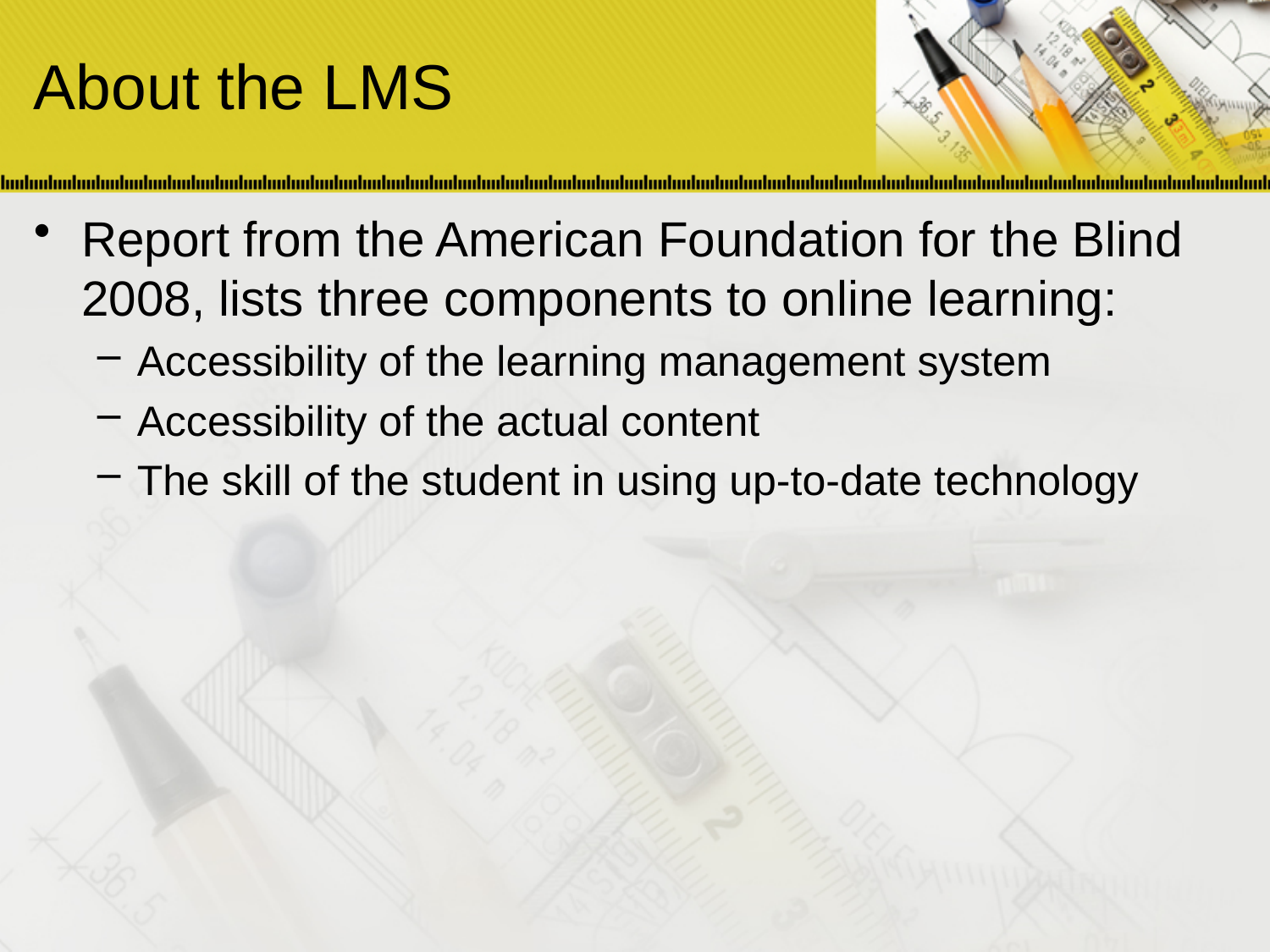

# About the LMS
Report from the American Foundation for the Blind 2008, lists three components to online learning:
Accessibility of the learning management system
Accessibility of the actual content
The skill of the student in using up-to-date technology